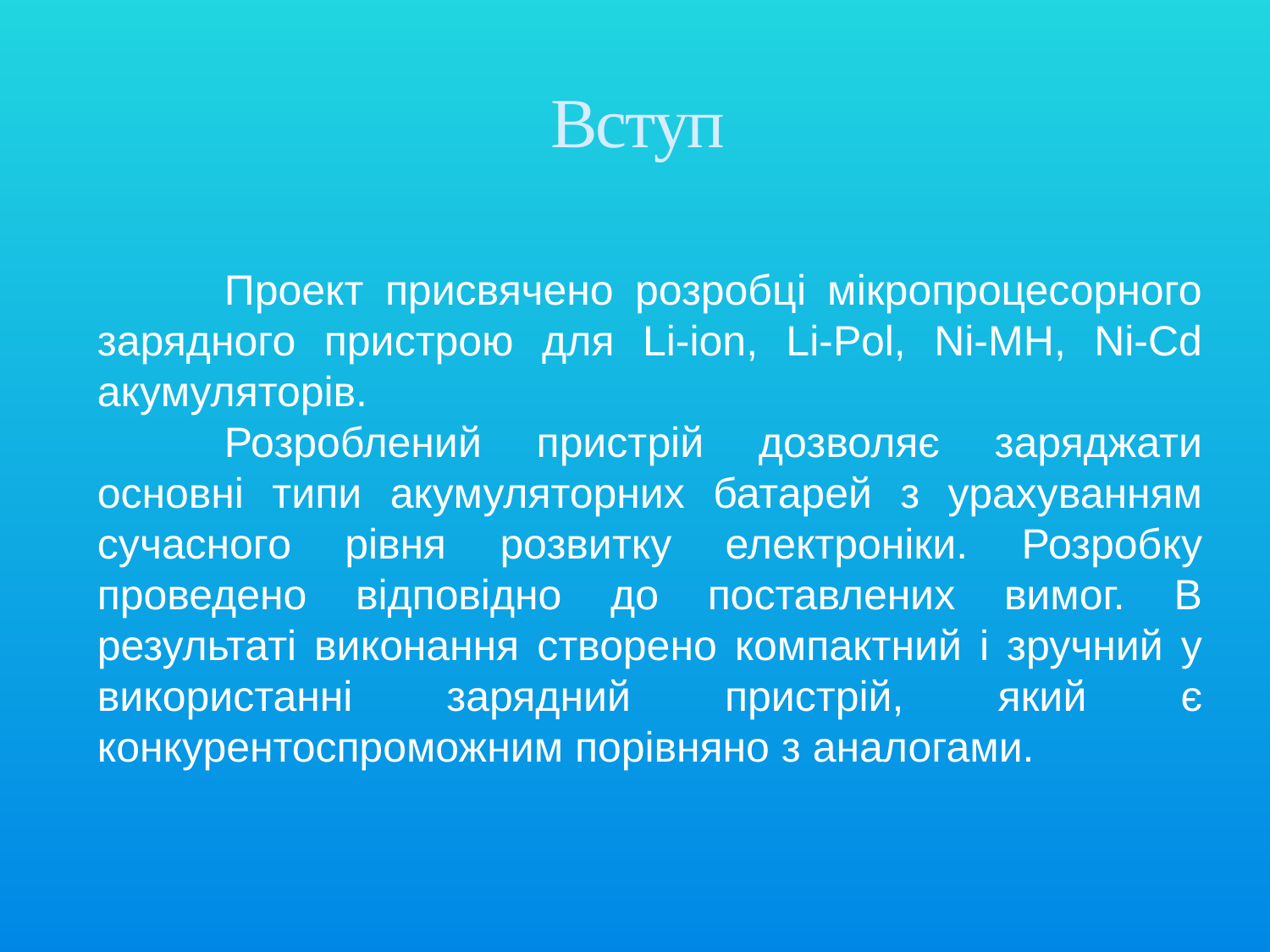

# Вступ

	Проект присвячено розробці мікропроцесорного зарядного пристрою для Li-ion, Li-Pol, Ni-MH, Ni-Cd акумуляторів.
	Розроблений пристрій дозволяє заряджати основні типи акумуляторних батарей з урахуванням сучасного рівня розвитку електроніки. Розробку проведено відповідно до поставлених вимог. В результаті виконання створено компактний і зручний у використанні зарядний пристрій, який є конкурентоспроможним порівняно з аналогами.